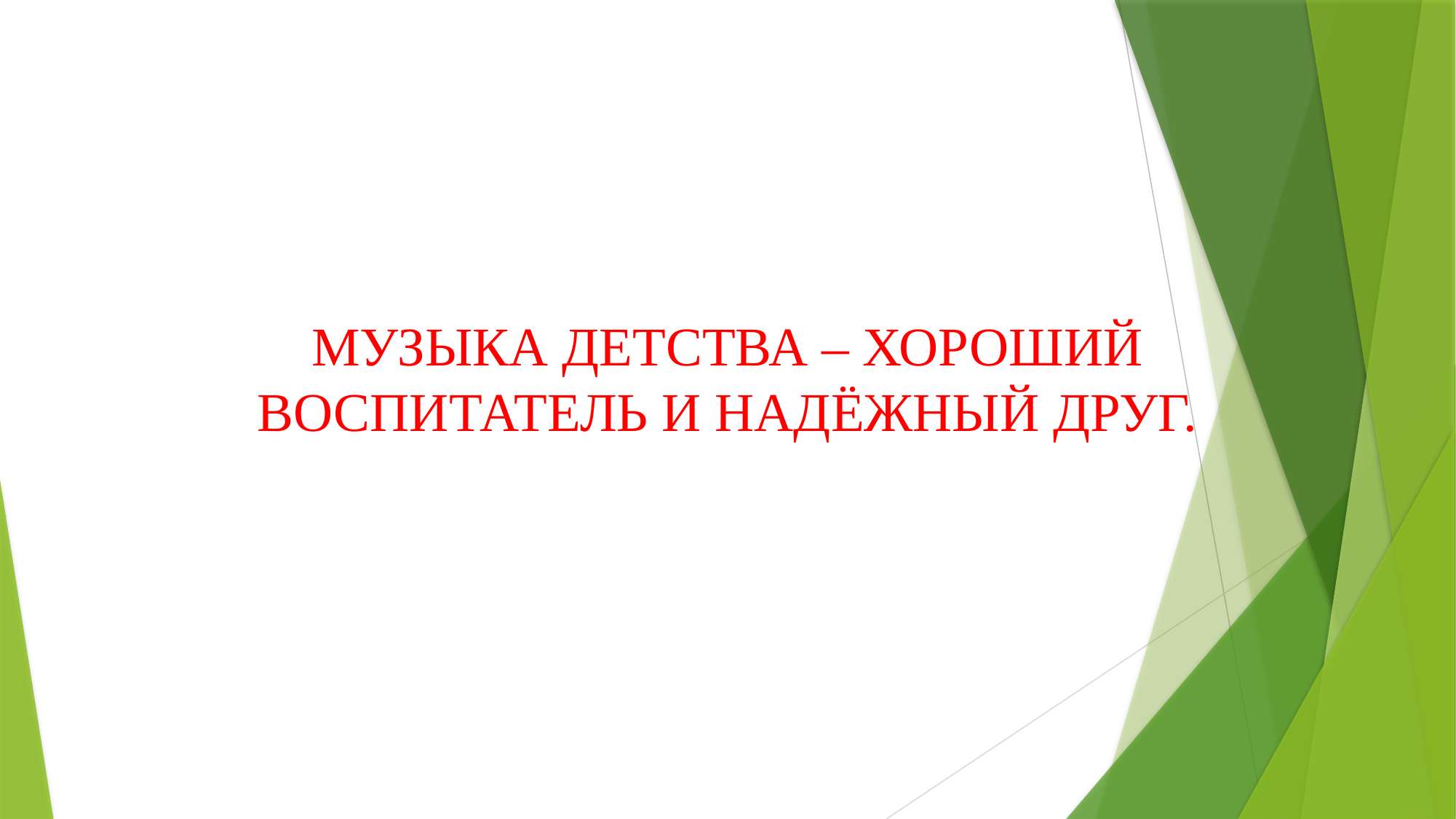

# МУЗЫКА ДЕТСТВА – ХОРОШИЙ ВОСПИТАТЕЛЬ И НАДЁЖНЫЙ ДРУГ.